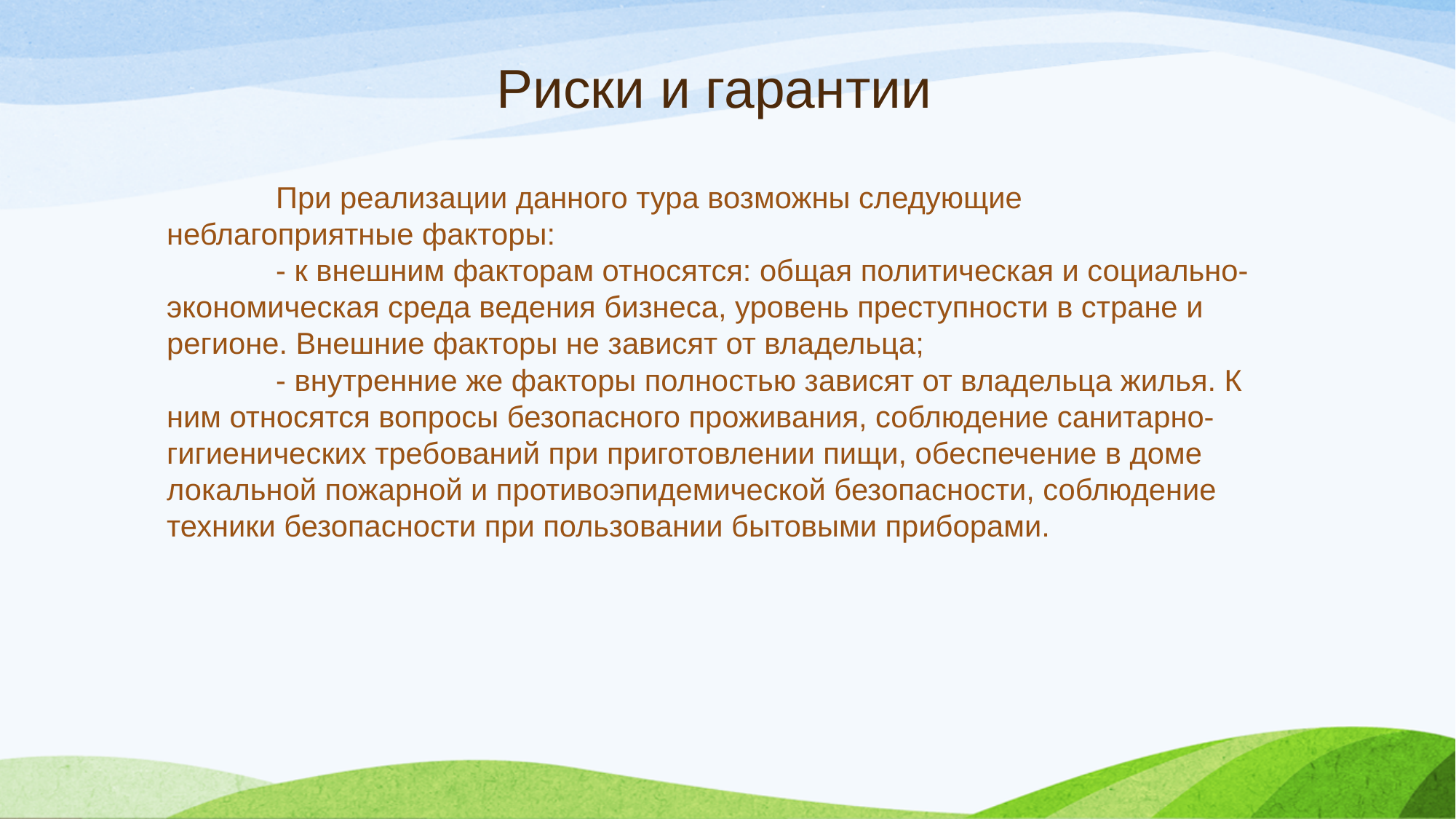

# Риски и гарантии
	При реализации данного тура возможны следующие неблагоприятные факторы:
	- к внешним факторам относятся: общая политическая и социально-экономическая среда ведения бизнеса, уровень преступности в стране и регионе. Внешние факторы не зависят от владельца;
	- внутренние же факторы полностью зависят от владельца жилья. К ним относятся вопросы безопасного проживания, соблюдение санитарно-гигиенических требований при приготовлении пищи, обеспечение в доме локальной пожарной и противоэпидемической безопасности, соблюдение техники безопасности при пользовании бытовыми приборами.